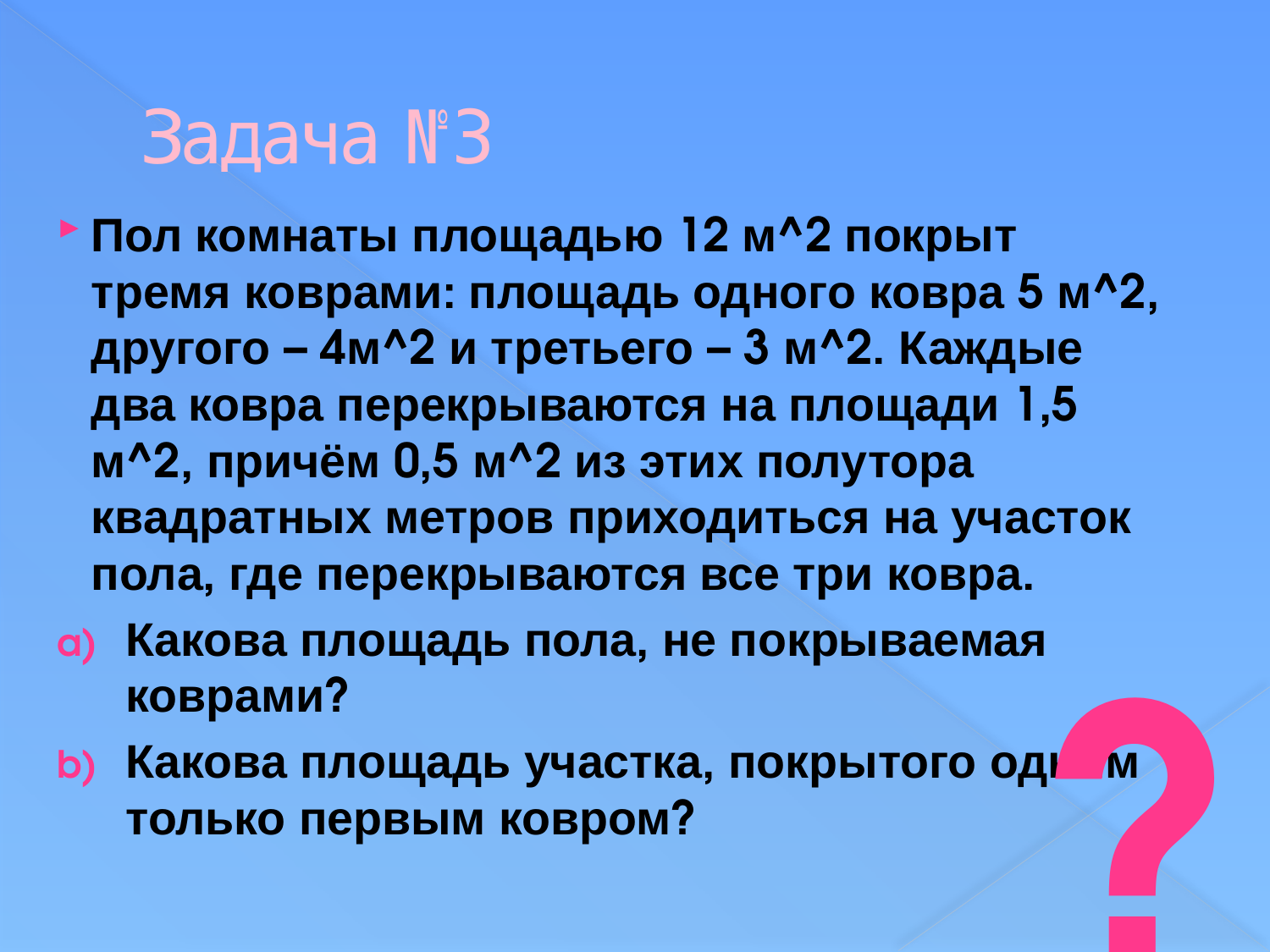

# Задача №3
Пол комнаты площадью 12 м^2 покрыт тремя коврами: площадь одного ковра 5 м^2, другого – 4м^2 и третьего – 3 м^2. Каждые два ковра перекрываются на площади 1,5 м^2, причём 0,5 м^2 из этих полутора квадратных метров приходиться на участок пола, где перекрываются все три ковра.
Какова площадь пола, не покрываемая коврами?
Какова площадь участка, покрытого одним только первым ковром?
?